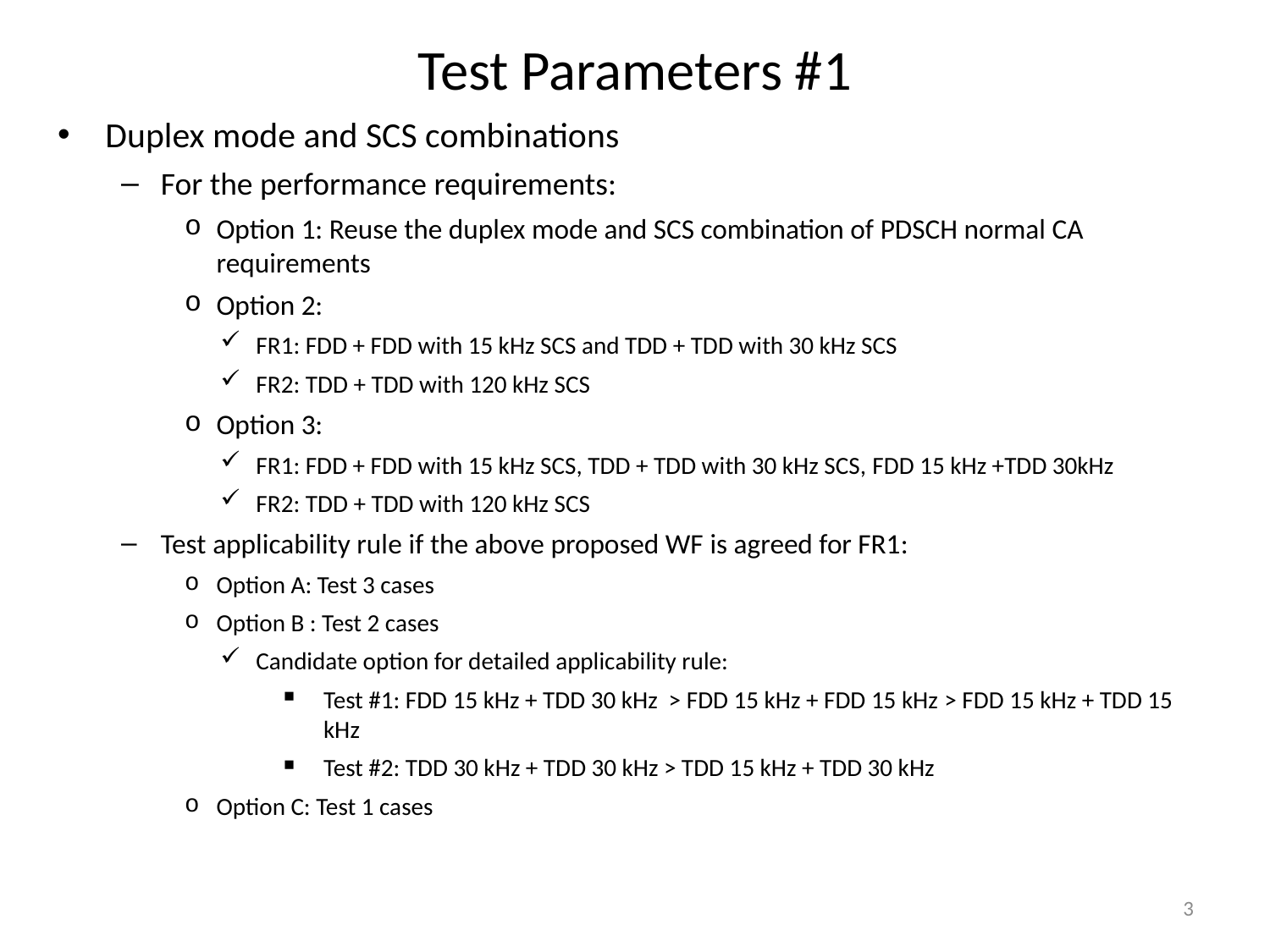

# Test Parameters #1
Duplex mode and SCS combinations
For the performance requirements:
Option 1: Reuse the duplex mode and SCS combination of PDSCH normal CA requirements
Option 2:
FR1: FDD + FDD with 15 kHz SCS and TDD + TDD with 30 kHz SCS
FR2: TDD + TDD with 120 kHz SCS
Option 3:
FR1: FDD + FDD with 15 kHz SCS, TDD + TDD with 30 kHz SCS, FDD 15 kHz +TDD 30kHz
FR2: TDD + TDD with 120 kHz SCS
Test applicability rule if the above proposed WF is agreed for FR1:
Option A: Test 3 cases
Option B : Test 2 cases
Candidate option for detailed applicability rule:
Test #1: FDD 15 kHz + TDD 30 kHz  > FDD 15 kHz + FDD 15 kHz > FDD 15 kHz + TDD 15 kHz
Test #2: TDD 30 kHz + TDD 30 kHz > TDD 15 kHz + TDD 30 kHz
Option C: Test 1 cases
3